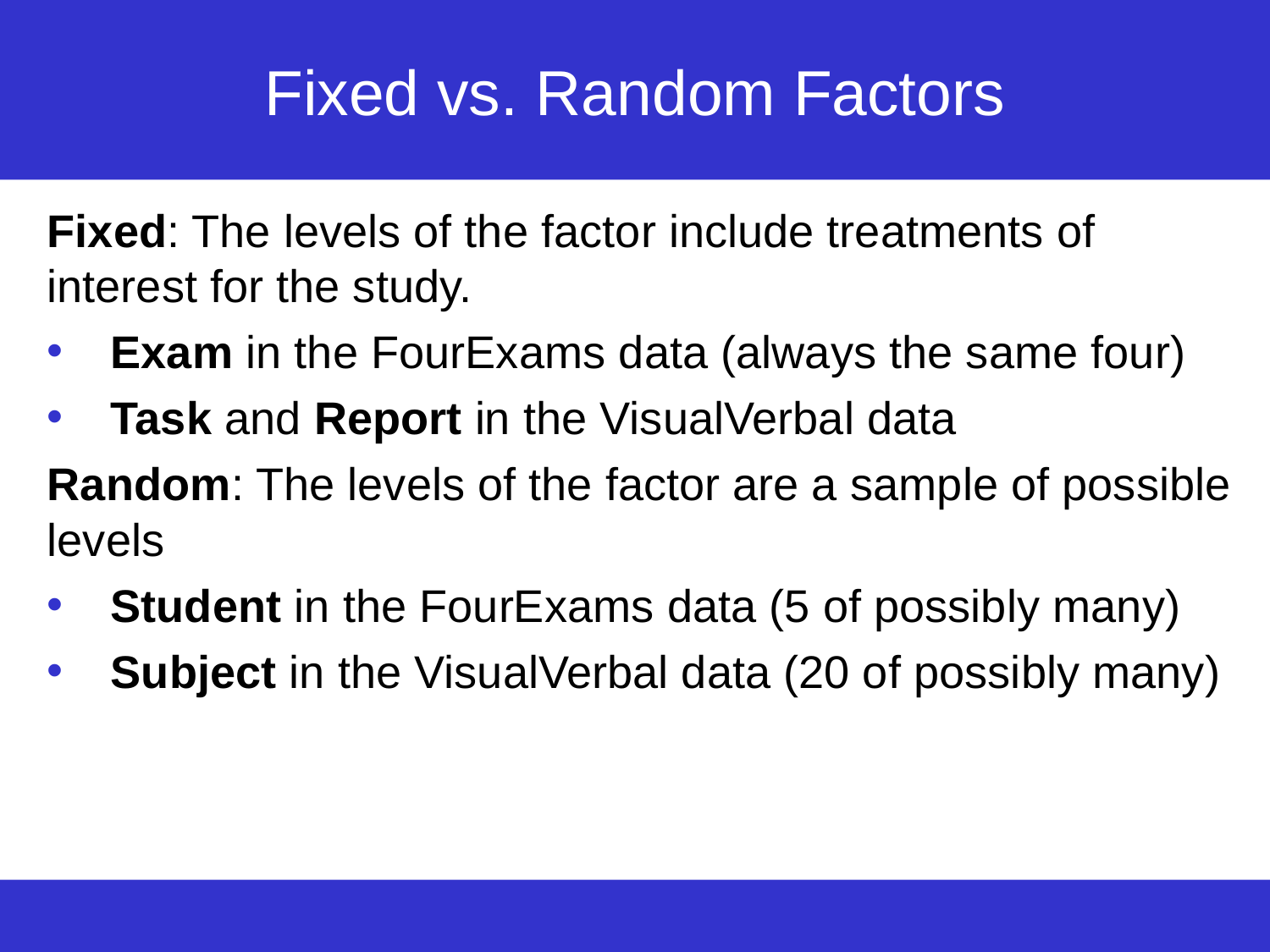

# Fixed vs. Random Factors
Fixed: The levels of the factor include treatments of interest for the study.
Exam in the FourExams data (always the same four)
Task and Report in the VisualVerbal data
Random: The levels of the factor are a sample of possible levels
Student in the FourExams data (5 of possibly many)
Subject in the VisualVerbal data (20 of possibly many)